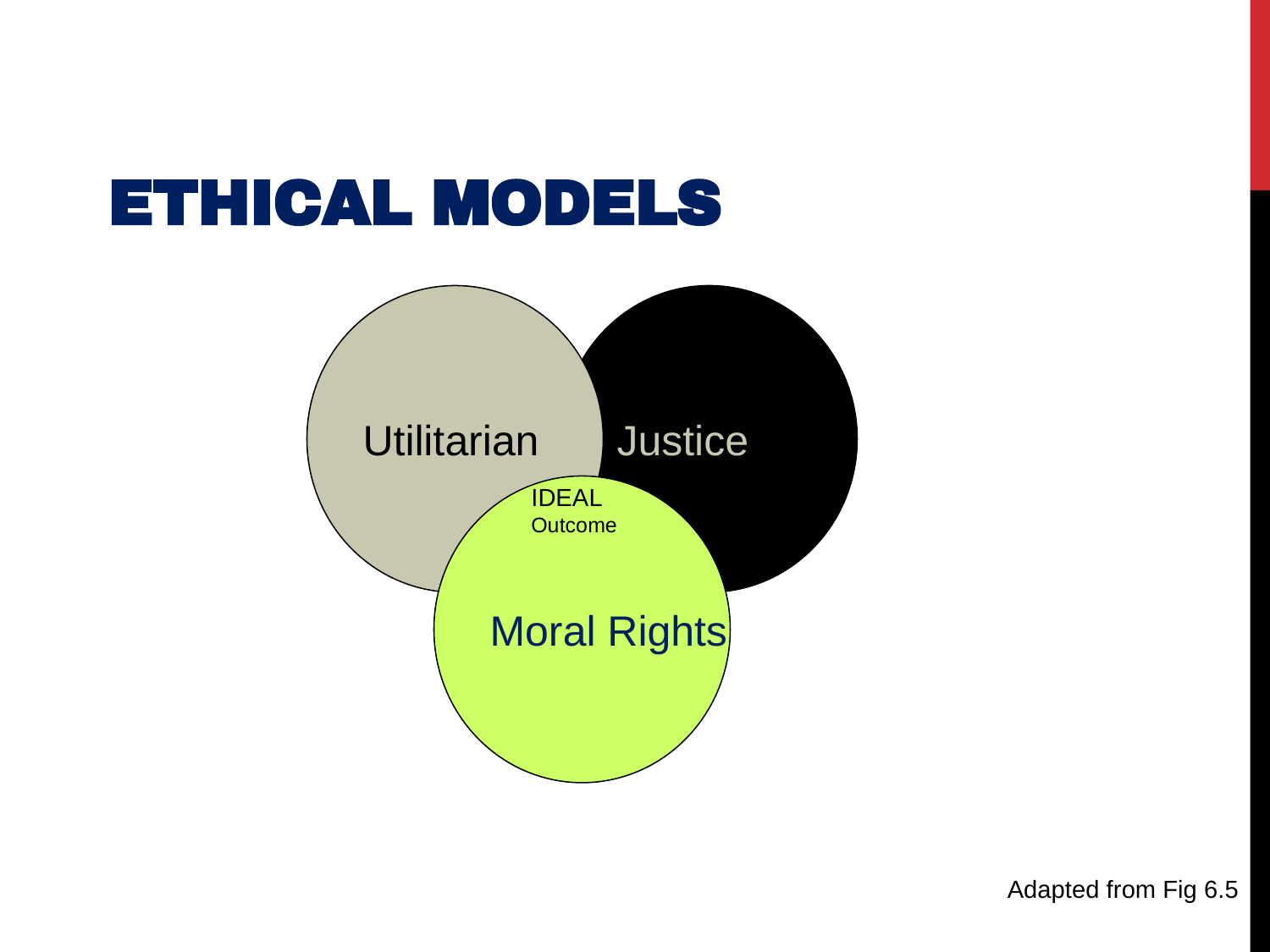

# Ethical Models
Utilitarian
Justice
Moral Rights
IDEAL Outcome
Adapted from Fig 6.5